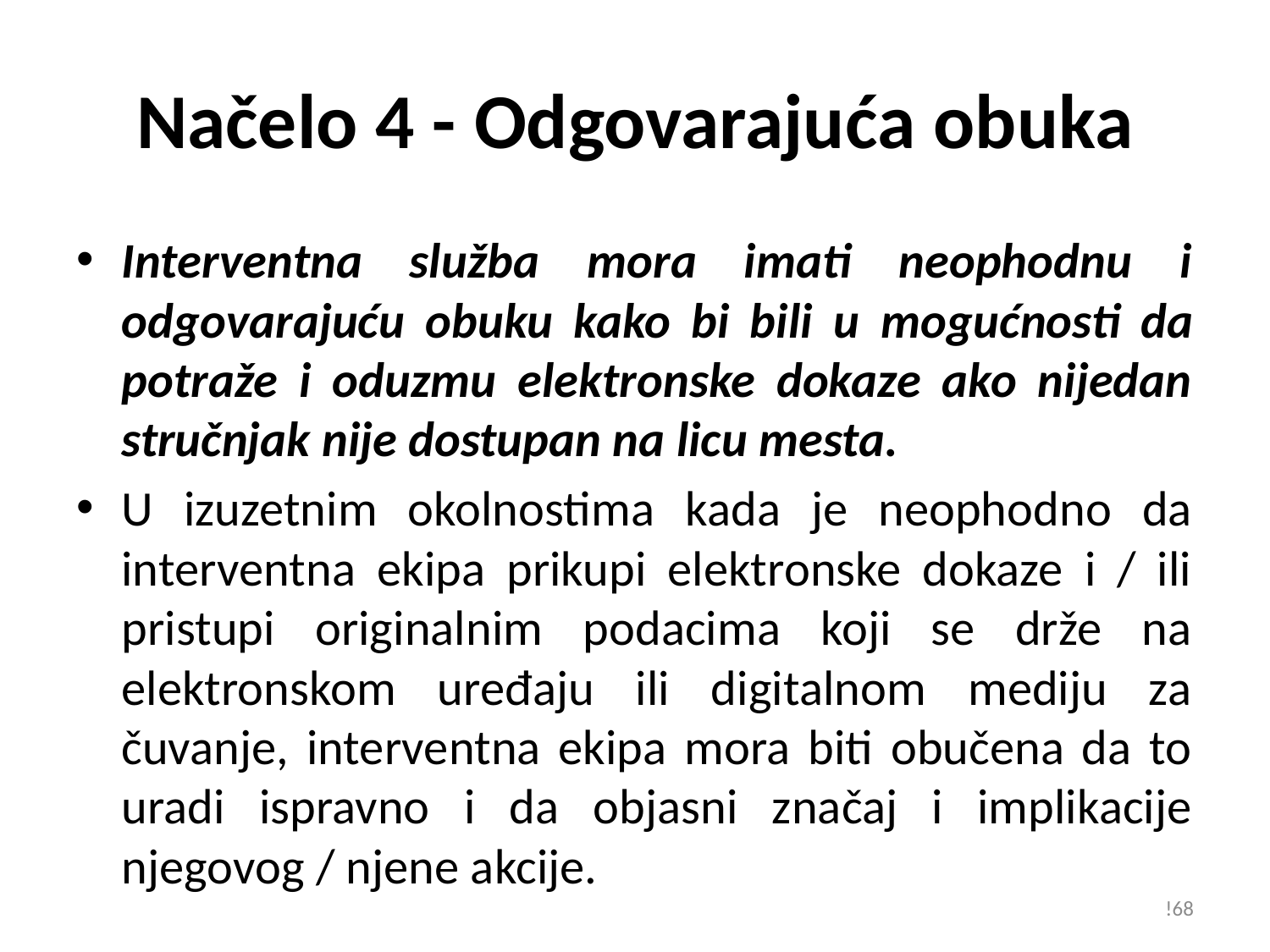

# Načelo 4 - Odgovarajuća obuka
Interventna služba mora imati neophodnu i odgovarajuću obuku kako bi bili u mogućnosti da potraže i oduzmu elektronske dokaze ako nijedan stručnjak nije dostupan na licu mesta.
U izuzetnim okolnostima kada je neophodno da interventna ekipa prikupi elektronske dokaze i / ili pristupi originalnim podacima koji se drže na elektronskom uređaju ili digitalnom mediju za čuvanje, interventna ekipa mora biti obučena da to uradi ispravno i da objasni značaj i implikacije njegovog / njene akcije.

!68